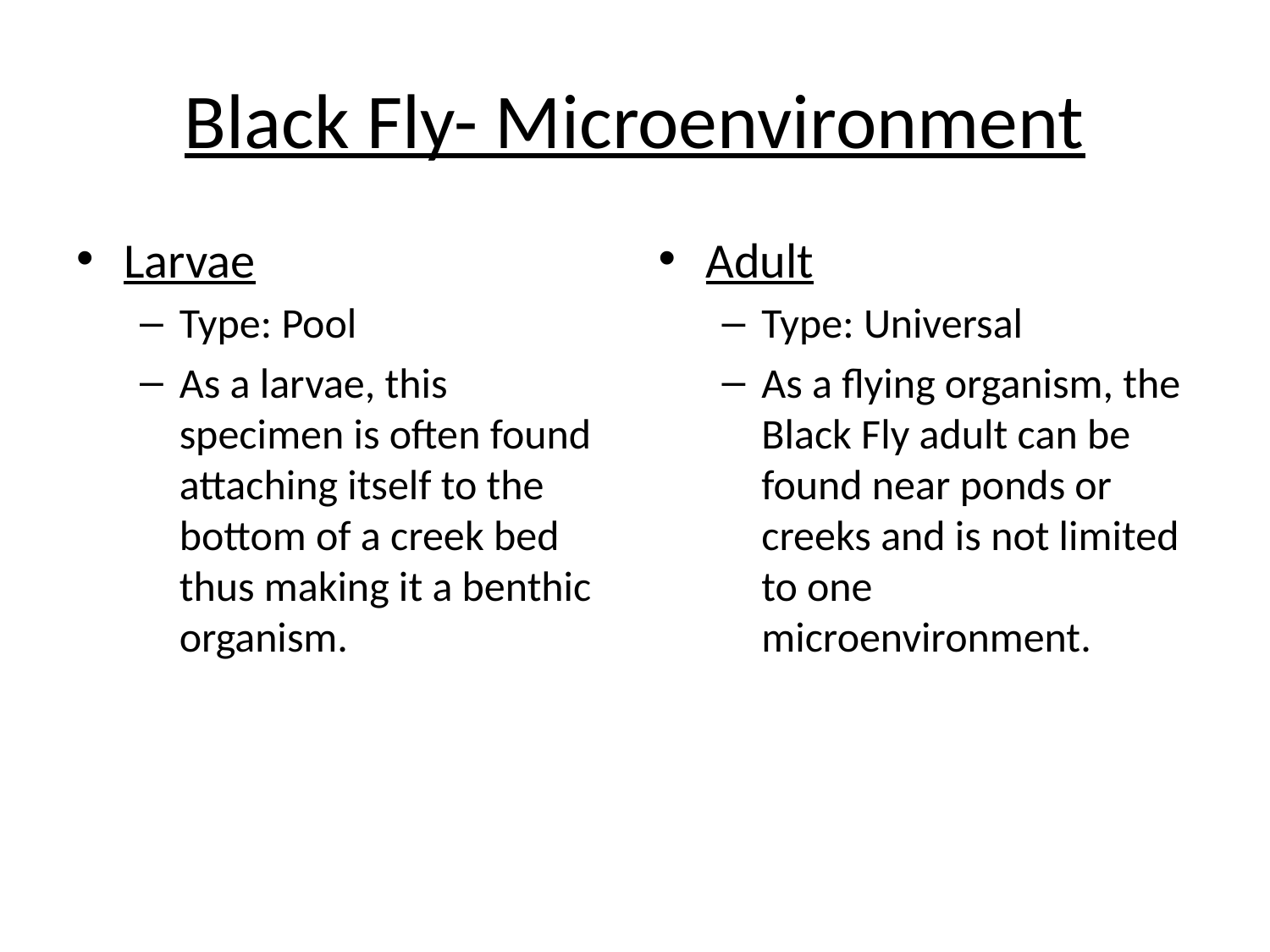

# Black Fly- Microenvironment
Larvae
Type: Pool
As a larvae, this specimen is often found attaching itself to the bottom of a creek bed thus making it a benthic organism.
Adult
Type: Universal
As a flying organism, the Black Fly adult can be found near ponds or creeks and is not limited to one microenvironment.